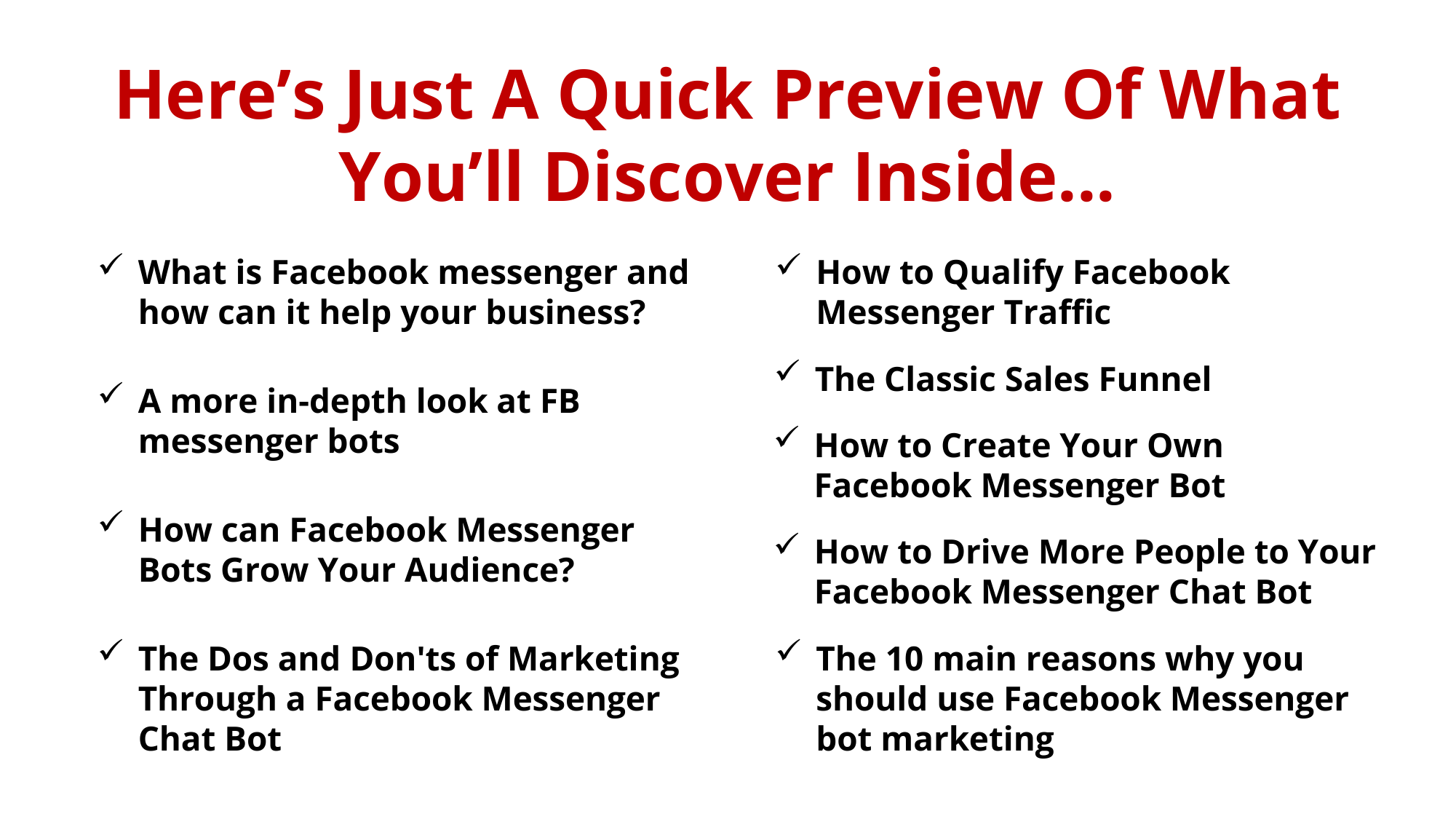

Here’s Just A Quick Preview Of What You’ll Discover Inside...
What is Facebook messenger and how can it help your business?
How to Qualify Facebook Messenger Traffic
The Classic Sales Funnel
A more in-depth look at FB messenger bots
How to Create Your Own Facebook Messenger Bot
How can Facebook Messenger Bots Grow Your Audience?
How to Drive More People to Your Facebook Messenger Chat Bot
The Dos and Don'ts of Marketing Through a Facebook Messenger Chat Bot
The 10 main reasons why you should use Facebook Messenger bot marketing